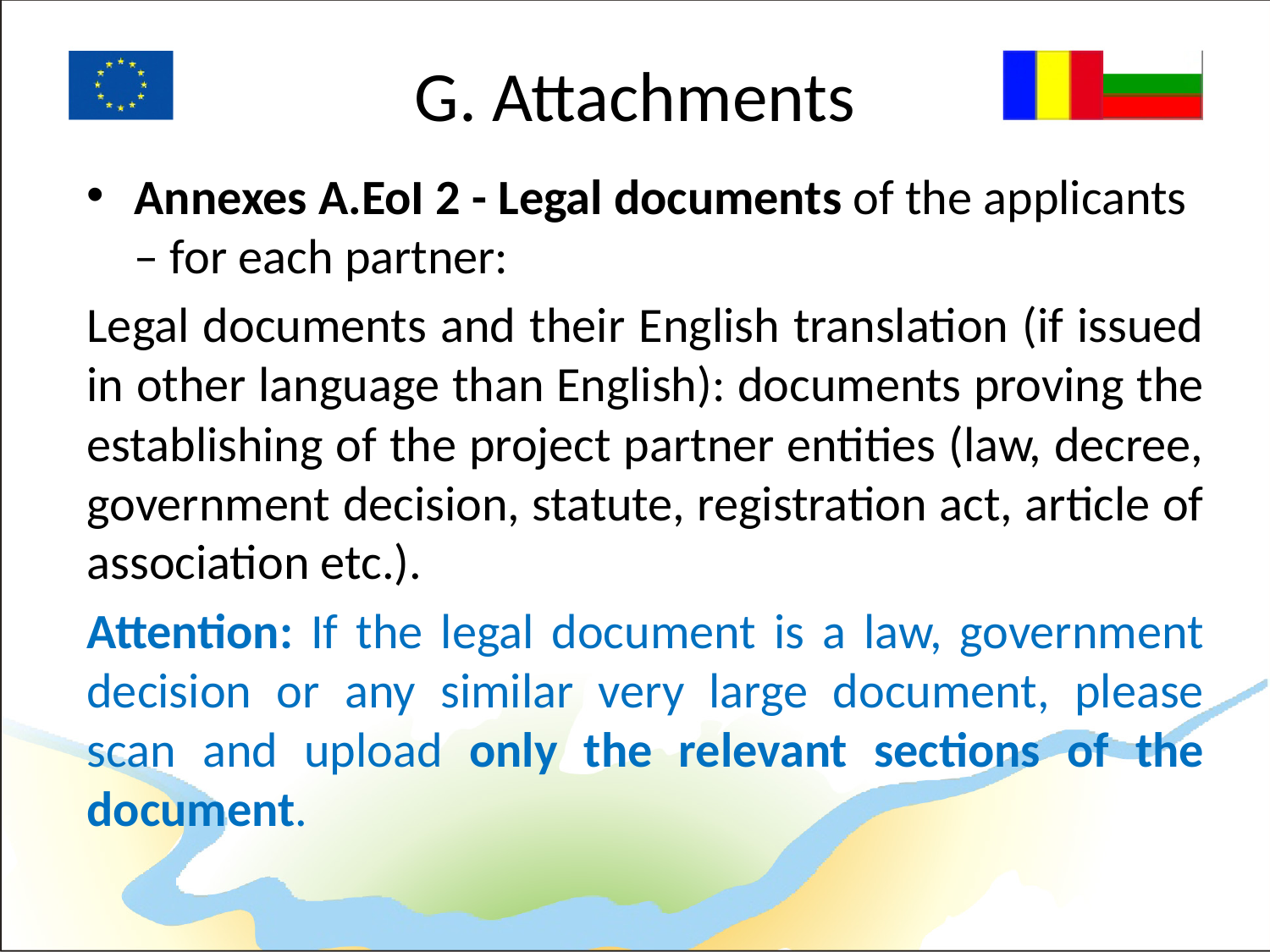

# G. Attachments
Annexes A.EoI 2 - Legal documents of the applicants – for each partner:
Legal documents and their English translation (if issued in other language than English): documents proving the establishing of the project partner entities (law, decree, government decision, statute, registration act, article of association etc.).
Attention: If the legal document is a law, government decision or any similar very large document, please scan and upload only the relevant sections of the document.